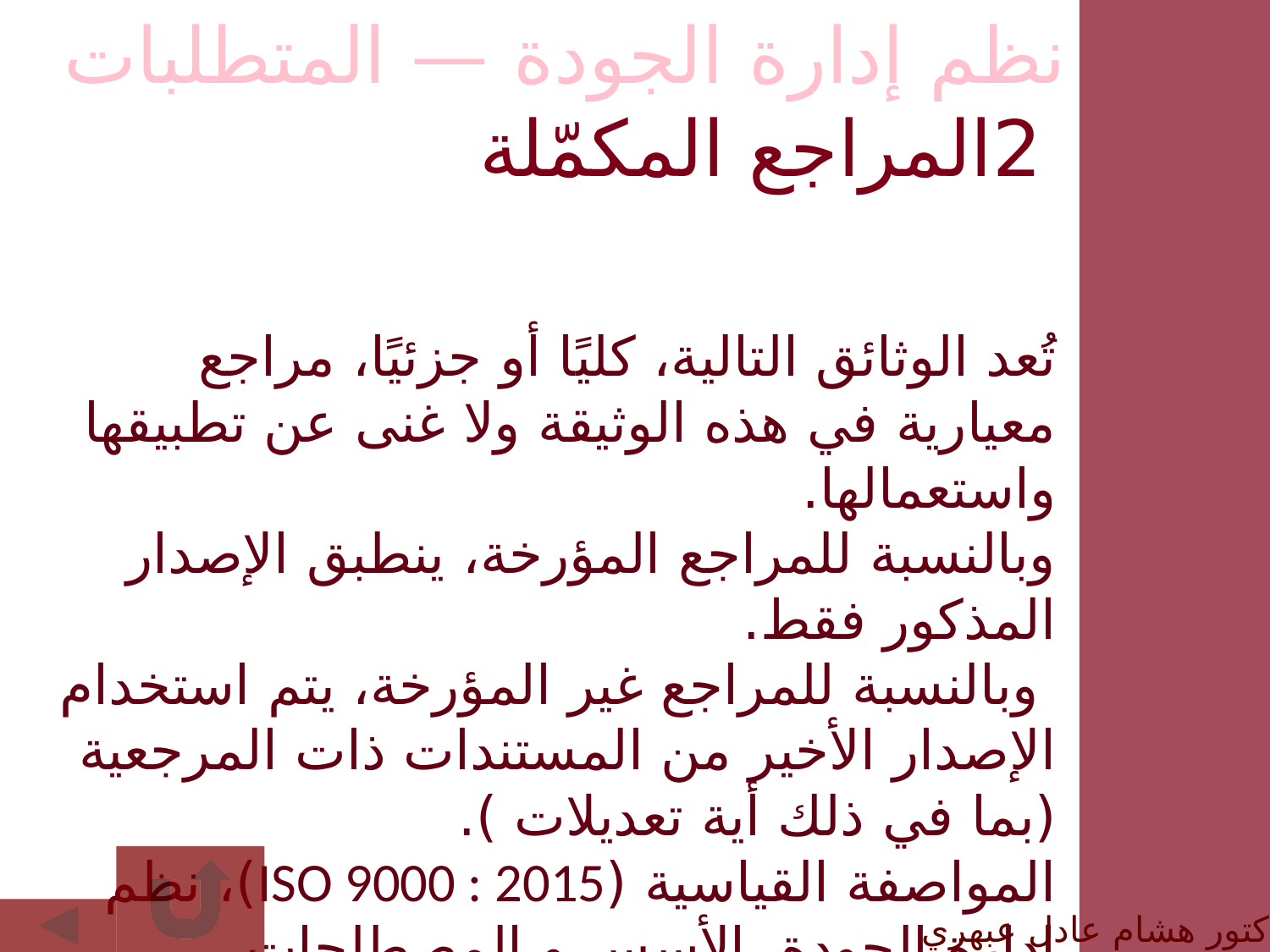

نظم إدارة الجودة — المتطلبات
 2المراجع المكمّلة

تُعد الوثائق التالية، كليًا أو جزئيًا، مراجع معيارية في هذه الوثيقة ولا غنى عن تطبيقها واستعمالها.
وبالنسبة للمراجع المؤرخة، ينطبق الإصدار المذكور فقط.
 وبالنسبة للمراجع غير المؤرخة، يتم استخدام الإصدار الأخير من المستندات ذات المرجعية (بما في ذلك أية تعديلات ).
المواصفة القياسية (ISO 9000 : 2015)، نظم إدارة الجودة  الأسس و المصطلحات.

الدكتور هشام عادل عبهري